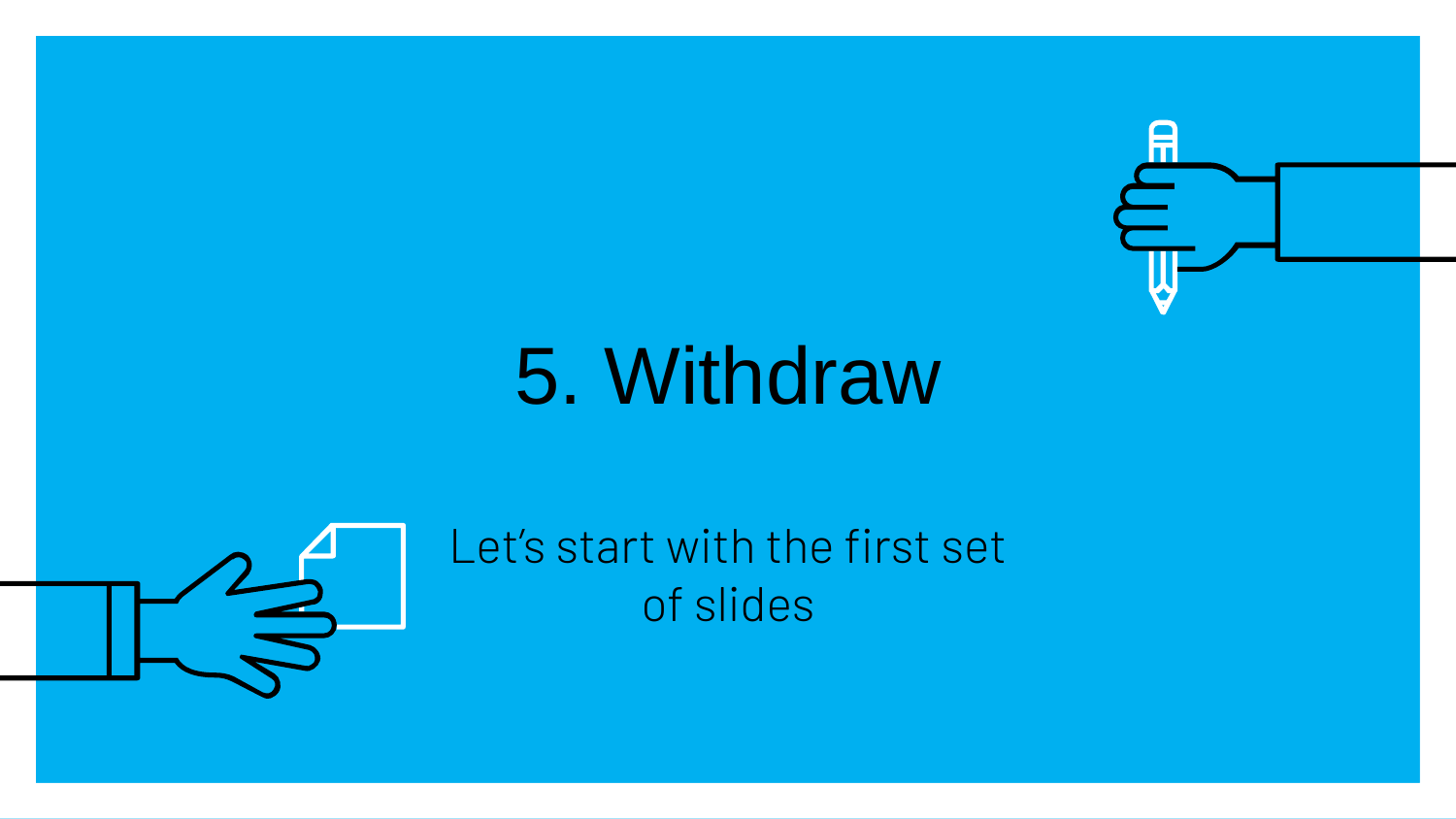

# 5. Withdraw
Let’s start with the first set of slides